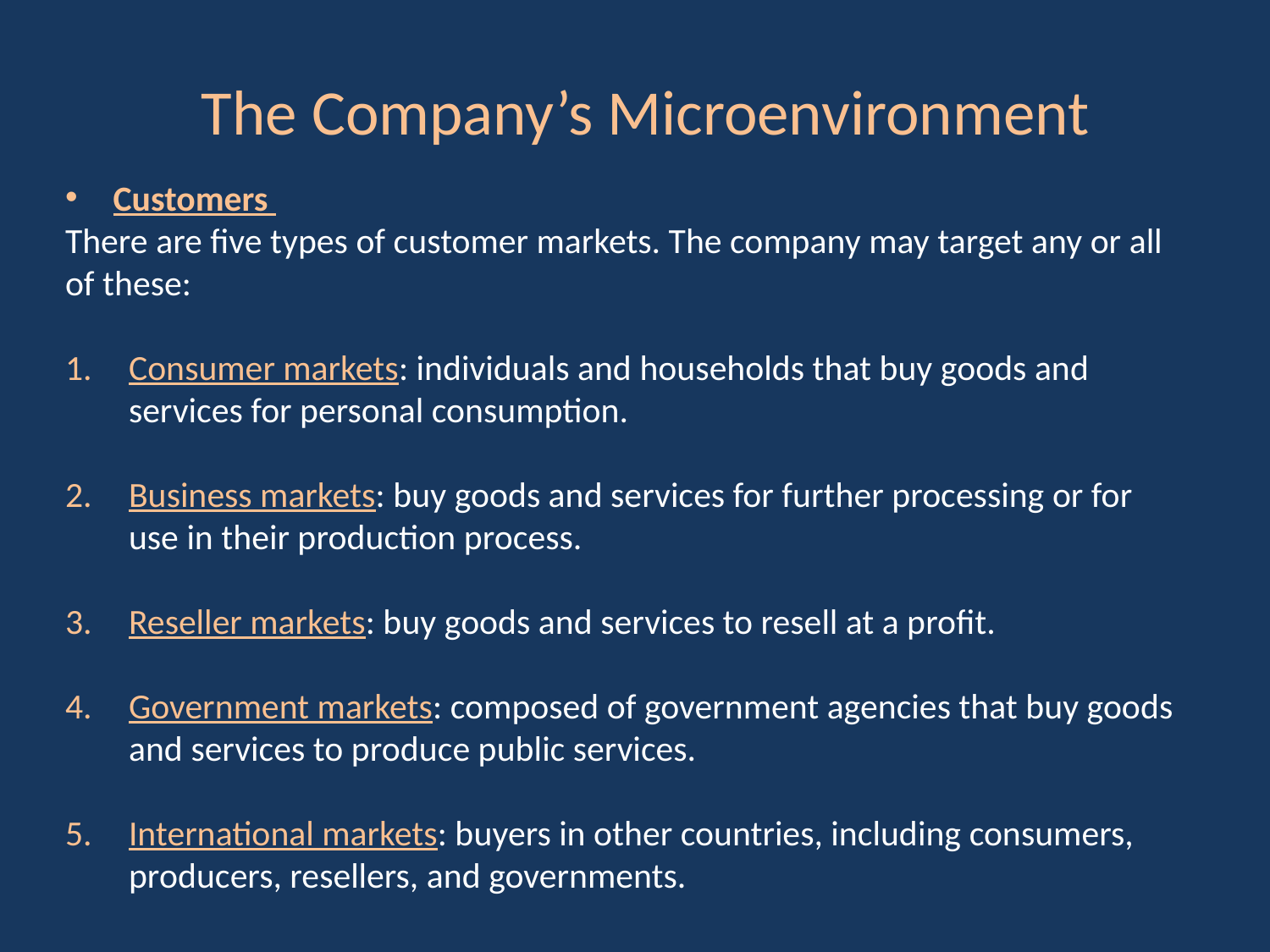

The Company’s Microenvironment
Customers
There are five types of customer markets. The company may target any or all of these:

Consumer markets: individuals and households that buy goods and services for personal consumption.

Business markets: buy goods and services for further processing or for use in their production process.

Reseller markets: buy goods and services to resell at a profit.

Government markets: composed of government agencies that buy goods and services to produce public services.

International markets: buyers in other countries, including consumers, producers, resellers, and governments.